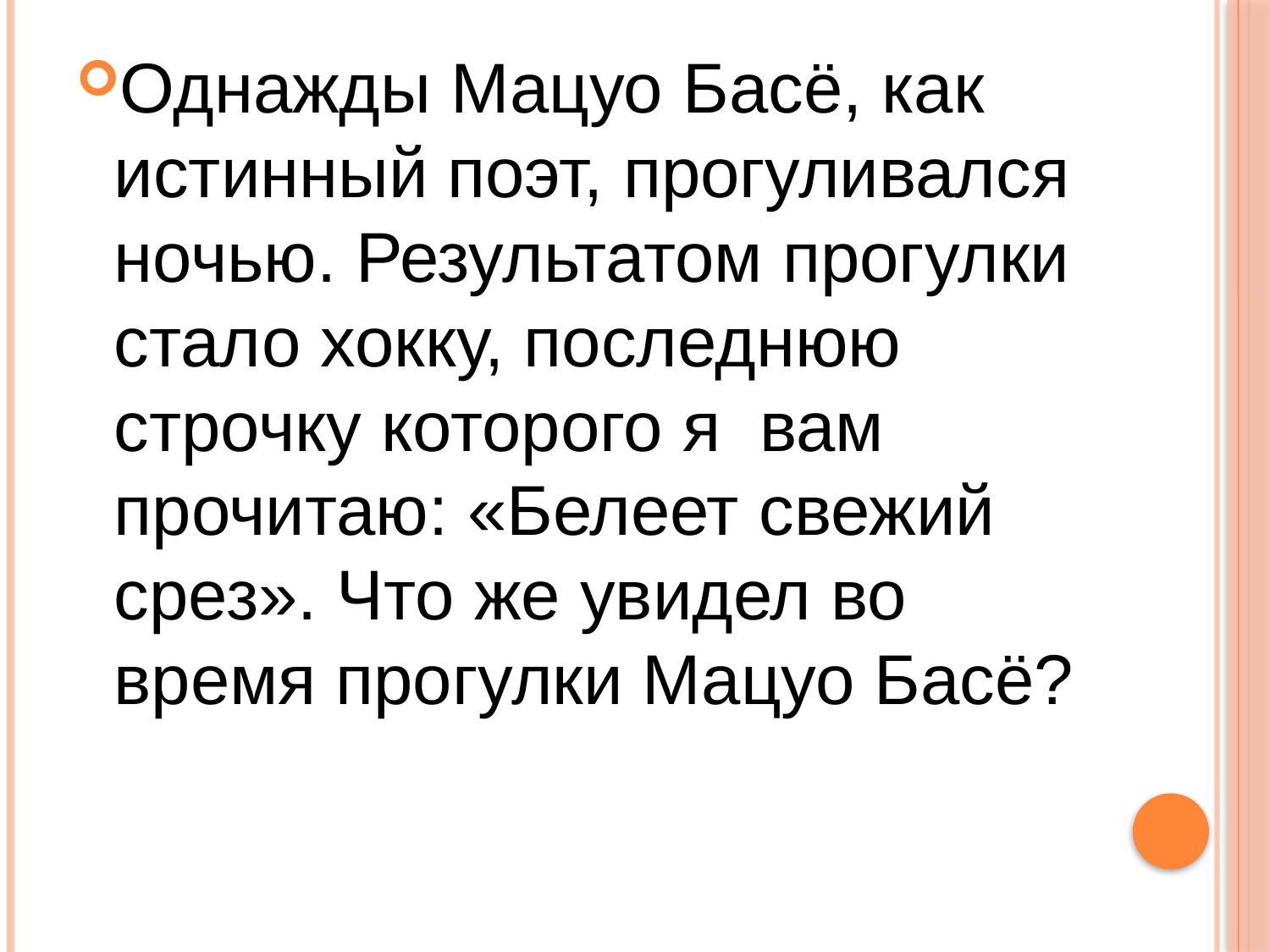

Однажды Мацуо Басё, как истинный поэт, прогуливался ночью. Результатом прогулки стало хокку, последнюю строчку которого я  вам прочитаю: «Белеет свежий срез». Что же увидел во время прогулки Мацуо Басё?
#